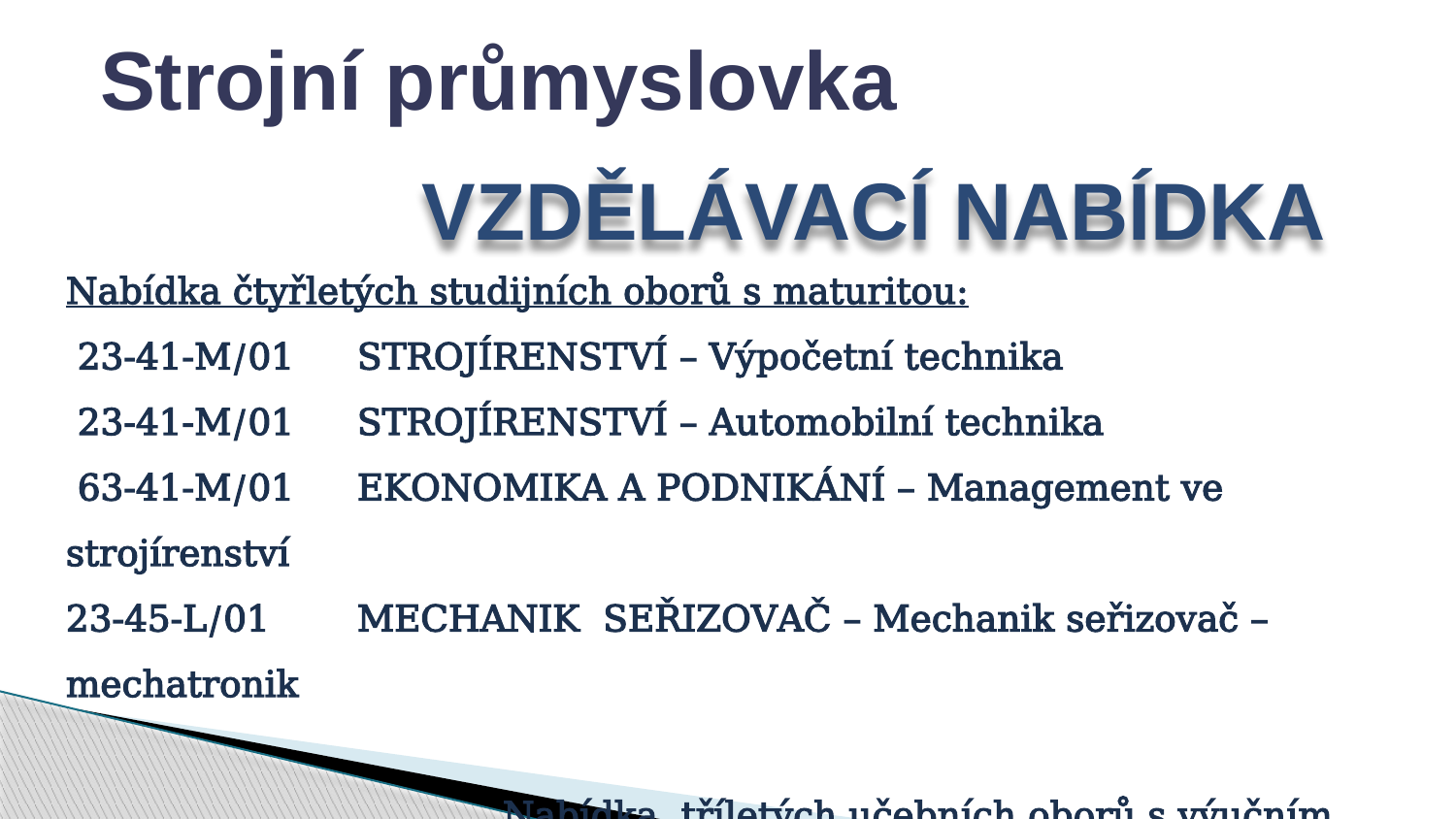

Strojní průmyslovka
VZDĚLÁVACÍ NABÍDKA
Nabídka čtyřletých studijních oborů s maturitou:
 23-41-M/01	STROJÍRENSTVÍ – Výpočetní technika
 23-41-M/01 	STROJÍRENSTVÍ – Automobilní technika
 63-41-M/01	EKONOMIKA A PODNIKÁNÍ – Management ve strojírenství
23-45-L/01 	MECHANIK  SEŘIZOVAČ – Mechanik seřizovač – mechatronik
			Nabídka  tříletých učebních oborů s výučním listem:

 			23-41-M/01	OBRÁBĚČ KOVŮ